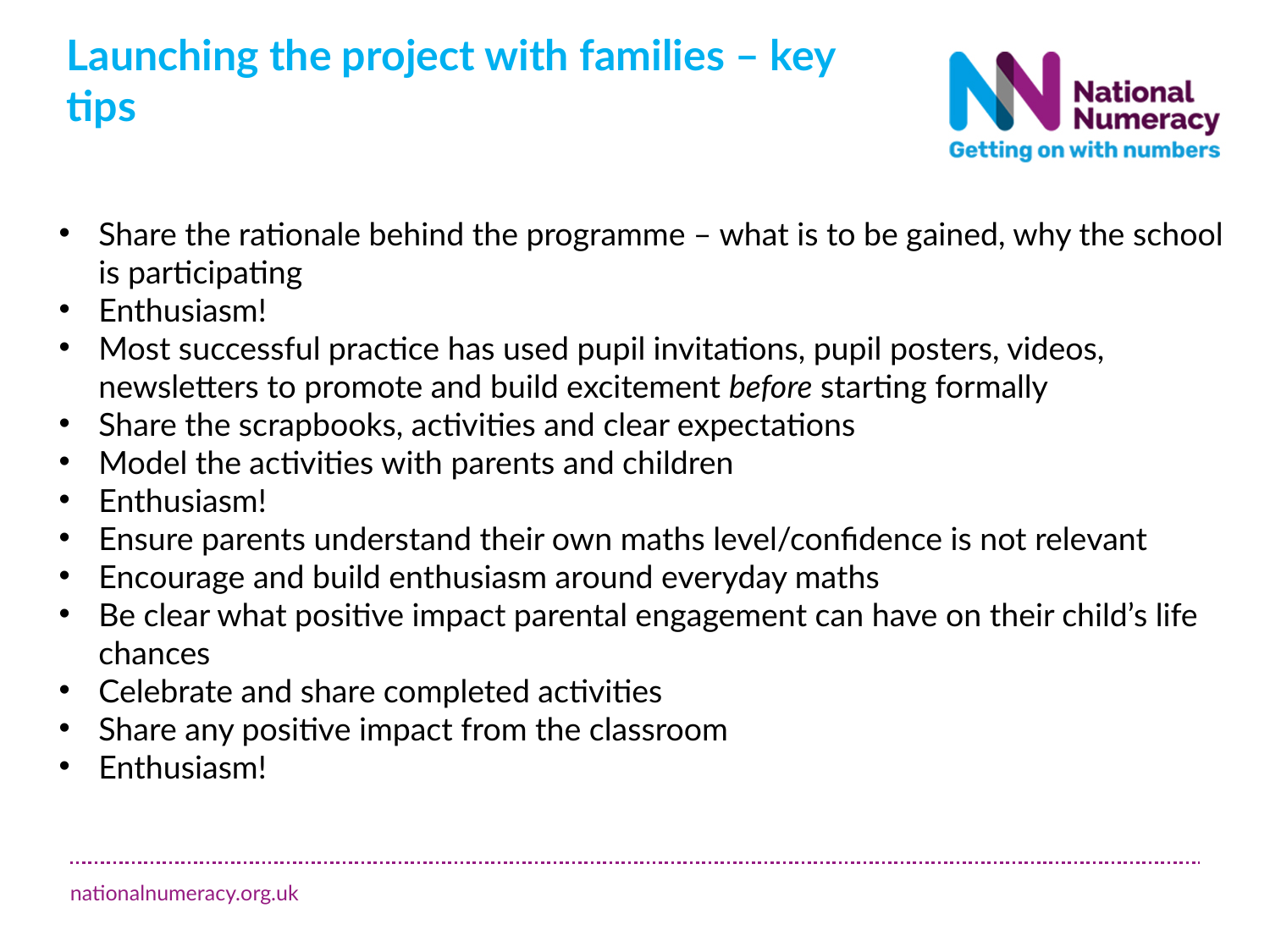

Launching the project with families – key tips
Share the rationale behind the programme – what is to be gained, why the school is participating
Enthusiasm!
Most successful practice has used pupil invitations, pupil posters, videos, newsletters to promote and build excitement before starting formally
Share the scrapbooks, activities and clear expectations
Model the activities with parents and children
Enthusiasm!
Ensure parents understand their own maths level/confidence is not relevant
Encourage and build enthusiasm around everyday maths
Be clear what positive impact parental engagement can have on their child’s life chances
Celebrate and share completed activities
Share any positive impact from the classroom
Enthusiasm!